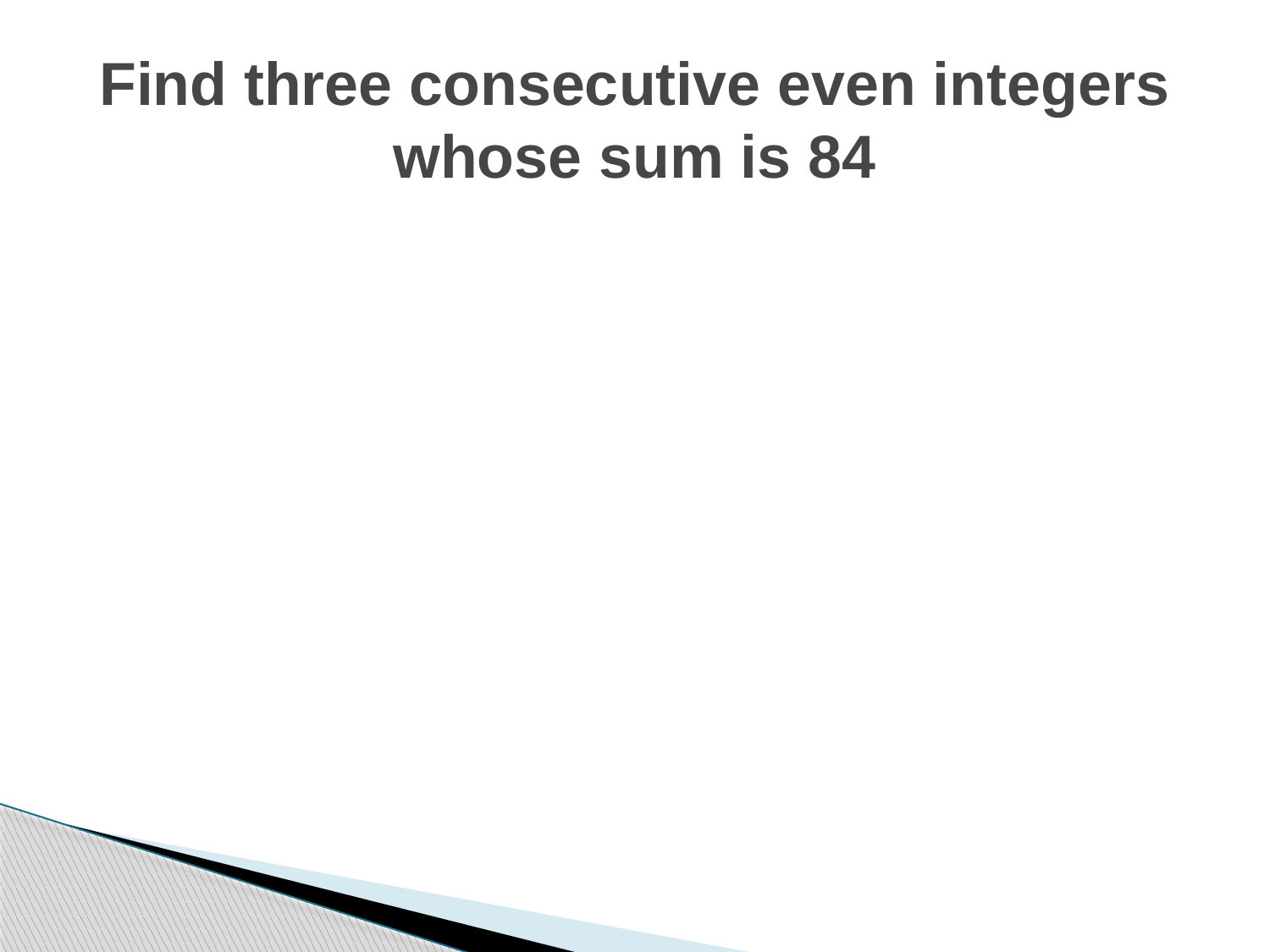

# Find three consecutive even integers whose sum is 84